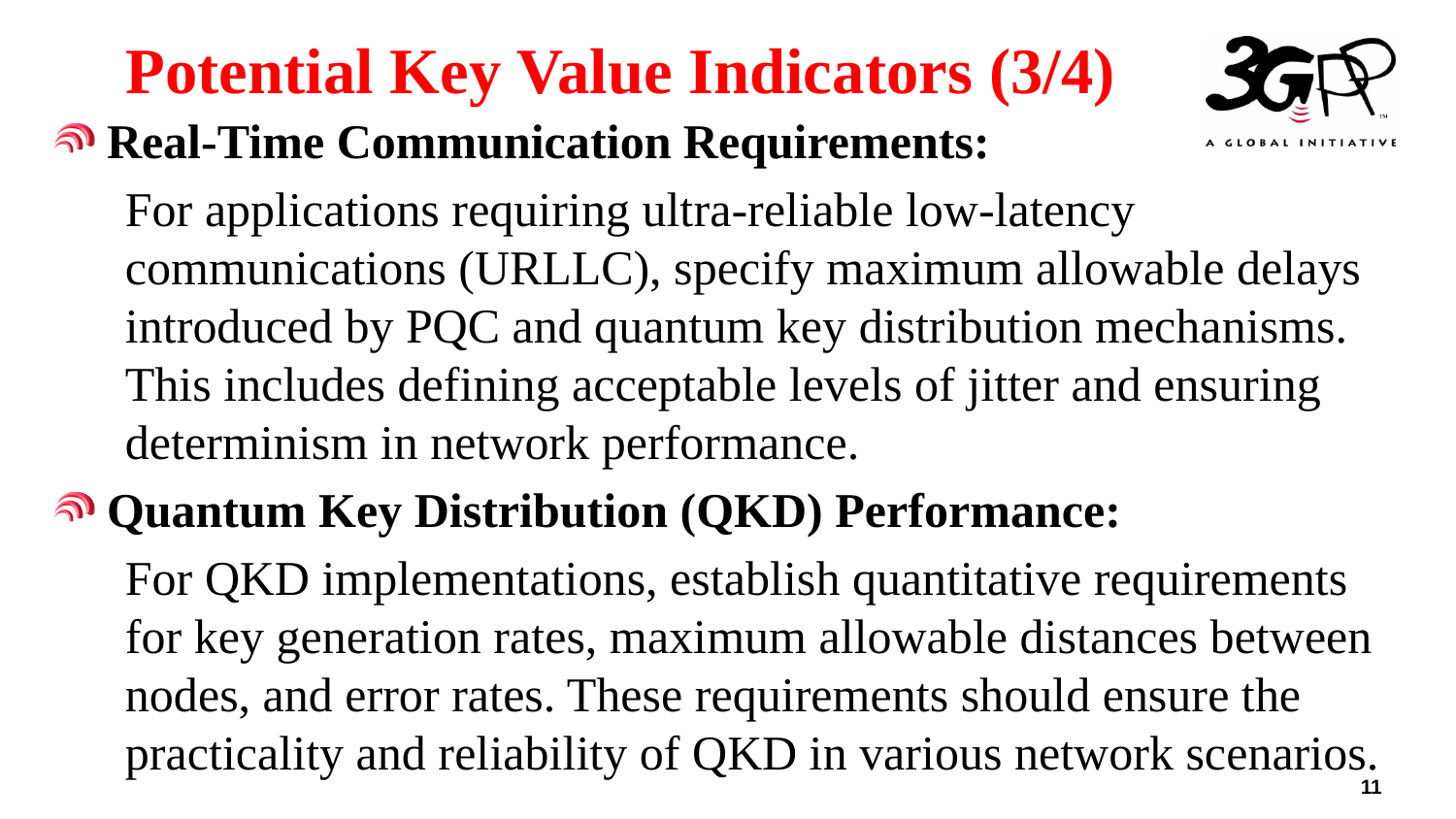

# Potential Key Value Indicators (3/4)
Real-Time Communication Requirements:
For applications requiring ultra-reliable low-latency communications (URLLC), specify maximum allowable delays introduced by PQC and quantum key distribution mechanisms. This includes defining acceptable levels of jitter and ensuring determinism in network performance.
Quantum Key Distribution (QKD) Performance:
For QKD implementations, establish quantitative requirements for key generation rates, maximum allowable distances between nodes, and error rates. These requirements should ensure the practicality and reliability of QKD in various network scenarios.